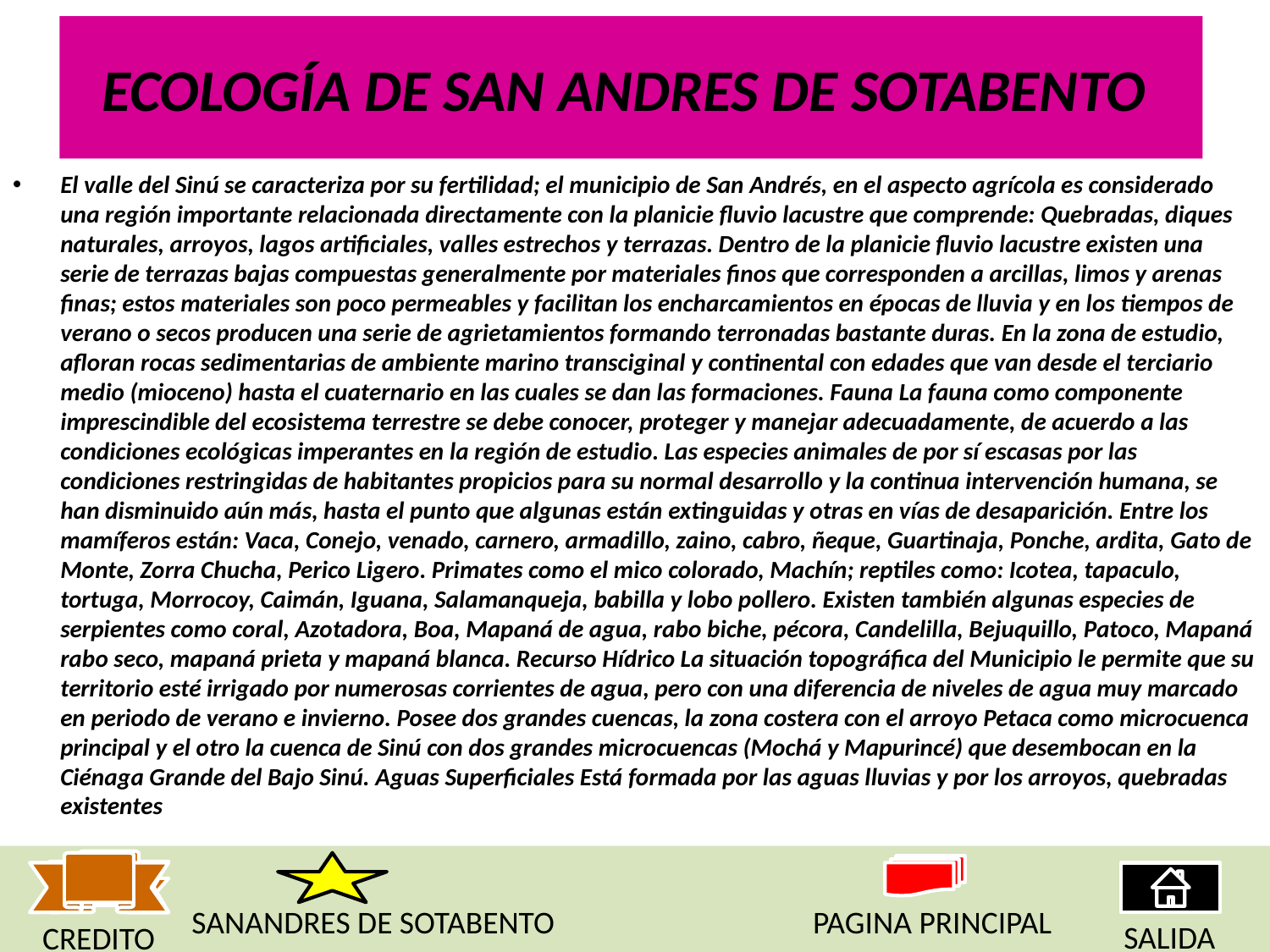

# ECOLOGÍA DE SAN ANDRES DE SOTABENTO
El valle del Sinú se caracteriza por su fertilidad; el municipio de San Andrés, en el aspecto agrícola es considerado una región importante relacionada directamente con la planicie fluvio lacustre que comprende: Quebradas, diques naturales, arroyos, lagos artificiales, valles estrechos y terrazas. Dentro de la planicie fluvio lacustre existen una serie de terrazas bajas compuestas generalmente por materiales finos que corresponden a arcillas, limos y arenas finas; estos materiales son poco permeables y facilitan los encharcamientos en épocas de lluvia y en los tiempos de verano o secos producen una serie de agrietamientos formando terronadas bastante duras. En la zona de estudio, afloran rocas sedimentarias de ambiente marino transciginal y continental con edades que van desde el terciario medio (mioceno) hasta el cuaternario en las cuales se dan las formaciones. Fauna La fauna como componente imprescindible del ecosistema terrestre se debe conocer, proteger y manejar adecuadamente, de acuerdo a las condiciones ecológicas imperantes en la región de estudio. Las especies animales de por sí escasas por las condiciones restringidas de habitantes propicios para su normal desarrollo y la continua intervención humana, se han disminuido aún más, hasta el punto que algunas están extinguidas y otras en vías de desaparición. Entre los mamíferos están: Vaca, Conejo, venado, carnero, armadillo, zaino, cabro, ñeque, Guartinaja, Ponche, ardita, Gato de Monte, Zorra Chucha, Perico Ligero. Primates como el mico colorado, Machín; reptiles como: Icotea, tapaculo, tortuga, Morrocoy, Caimán, Iguana, Salamanqueja, babilla y lobo pollero. Existen también algunas especies de serpientes como coral, Azotadora, Boa, Mapaná de agua, rabo biche, pécora, Candelilla, Bejuquillo, Patoco, Mapaná rabo seco, mapaná prieta y mapaná blanca. Recurso Hídrico La situación topográfica del Municipio le permite que su territorio esté irrigado por numerosas corrientes de agua, pero con una diferencia de niveles de agua muy marcado en periodo de verano e invierno. Posee dos grandes cuencas, la zona costera con el arroyo Petaca como microcuenca principal y el otro la cuenca de Sinú con dos grandes microcuencas (Mochá y Mapurincé) que desembocan en la Ciénaga Grande del Bajo Sinú. Aguas Superficiales Está formada por las aguas lluvias y por los arroyos, quebradas existentes

SANANDRES DE SOTABENTO
PAGINA PRINCIPAL
SALIDA
CREDITO